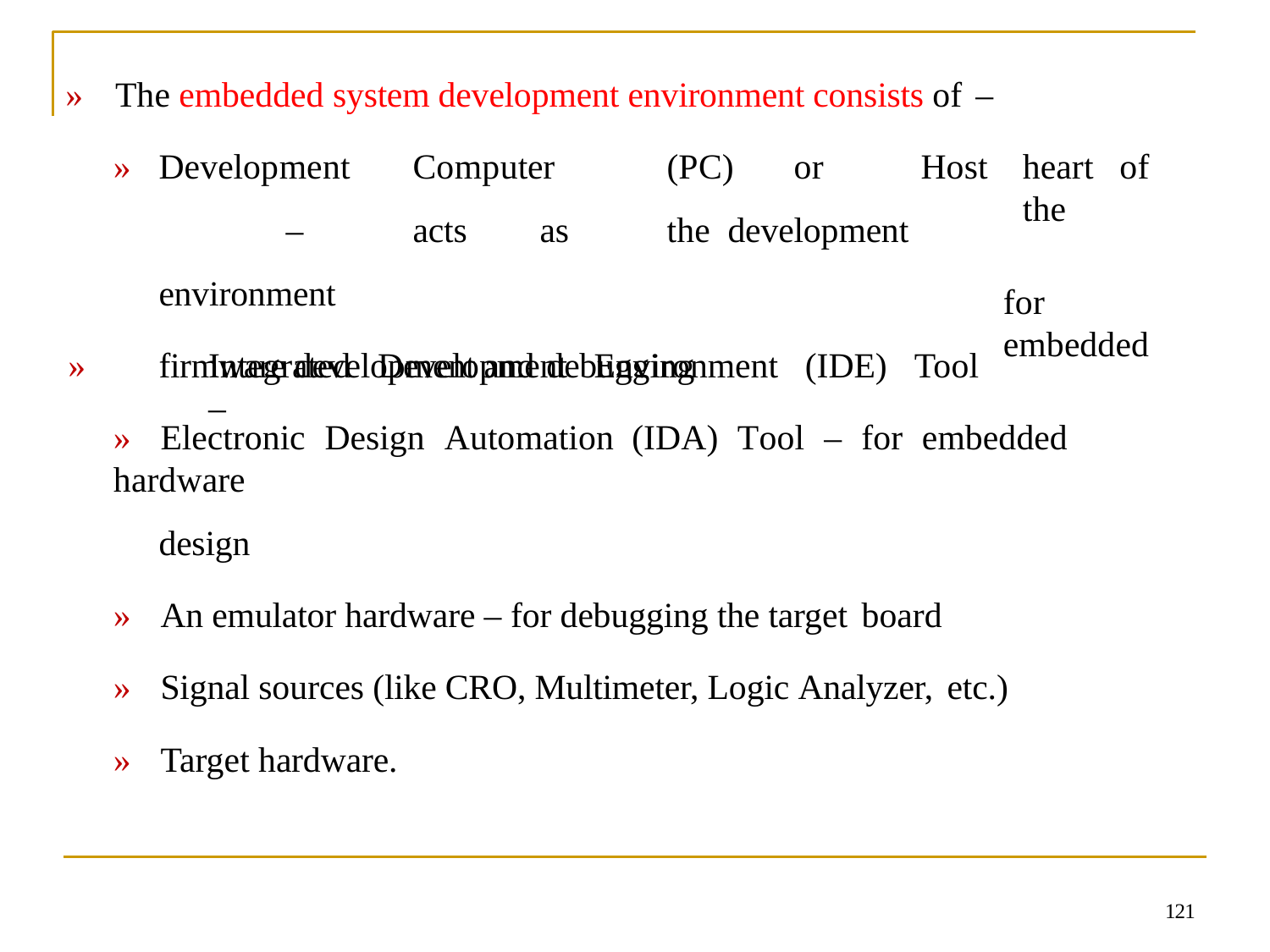

»	The embedded system development environment consists of –
»	Development	Computer	(PC)	or	Host	–	acts	as	the  development environment
»	Integrated	Development	Environment	(IDE)	Tool	–
heart	of	the
for	embedded
firmware development and debugging
»	Electronic	Design	Automation	(IDA)	Tool	–	for	embedded	hardware
design
»	An emulator hardware – for debugging the target board
»	Signal sources (like CRO, Multimeter, Logic Analyzer, etc.)
»	Target hardware.
121